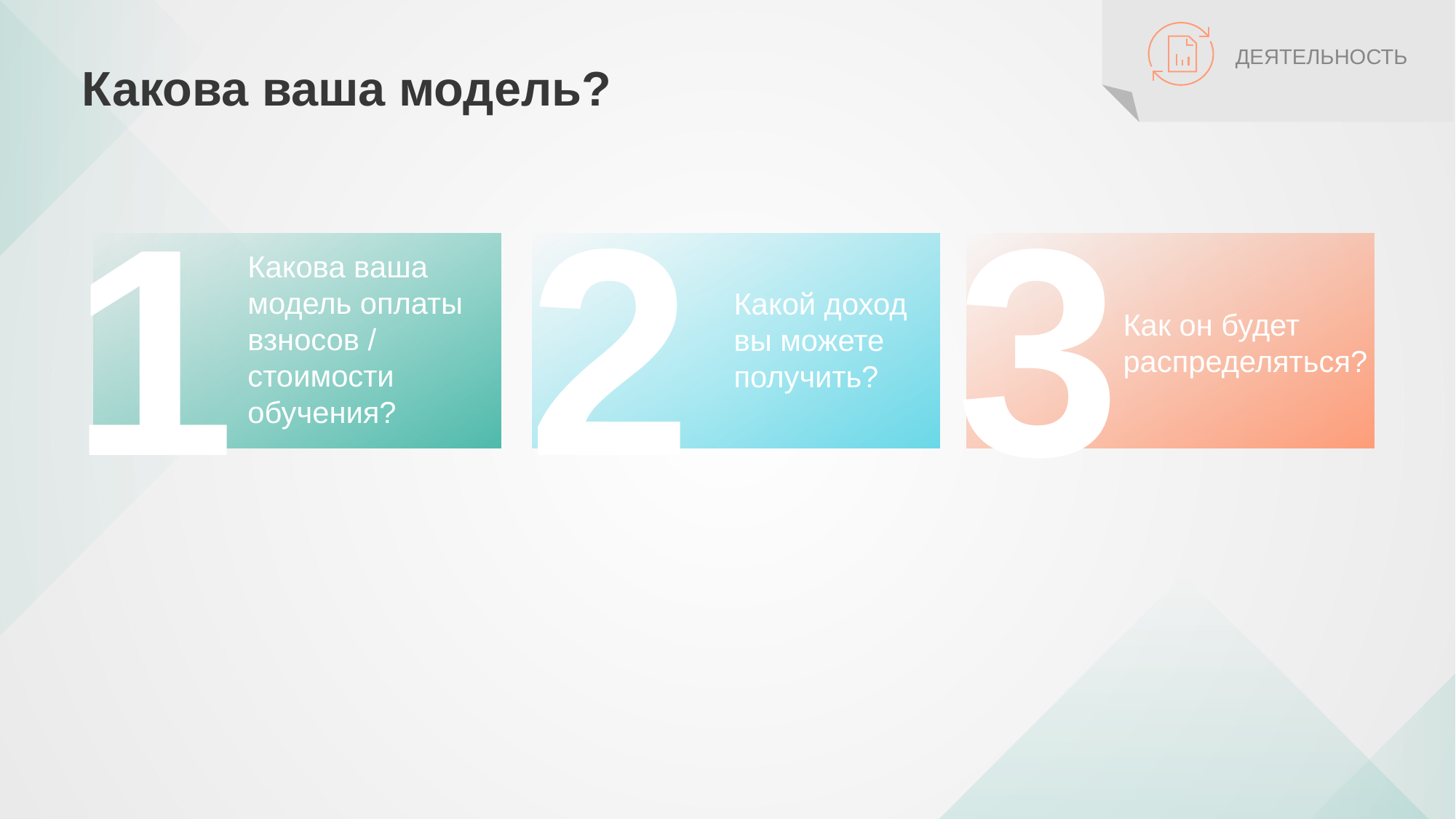

# Какова ваша модель?
ДЕЯТЕЛЬНОСТЬ
1

Какова ваша
модель оплаты взносов / стоимости обучения?
2

Какой доход
вы можете получить?
3

Как он будет распределяться?